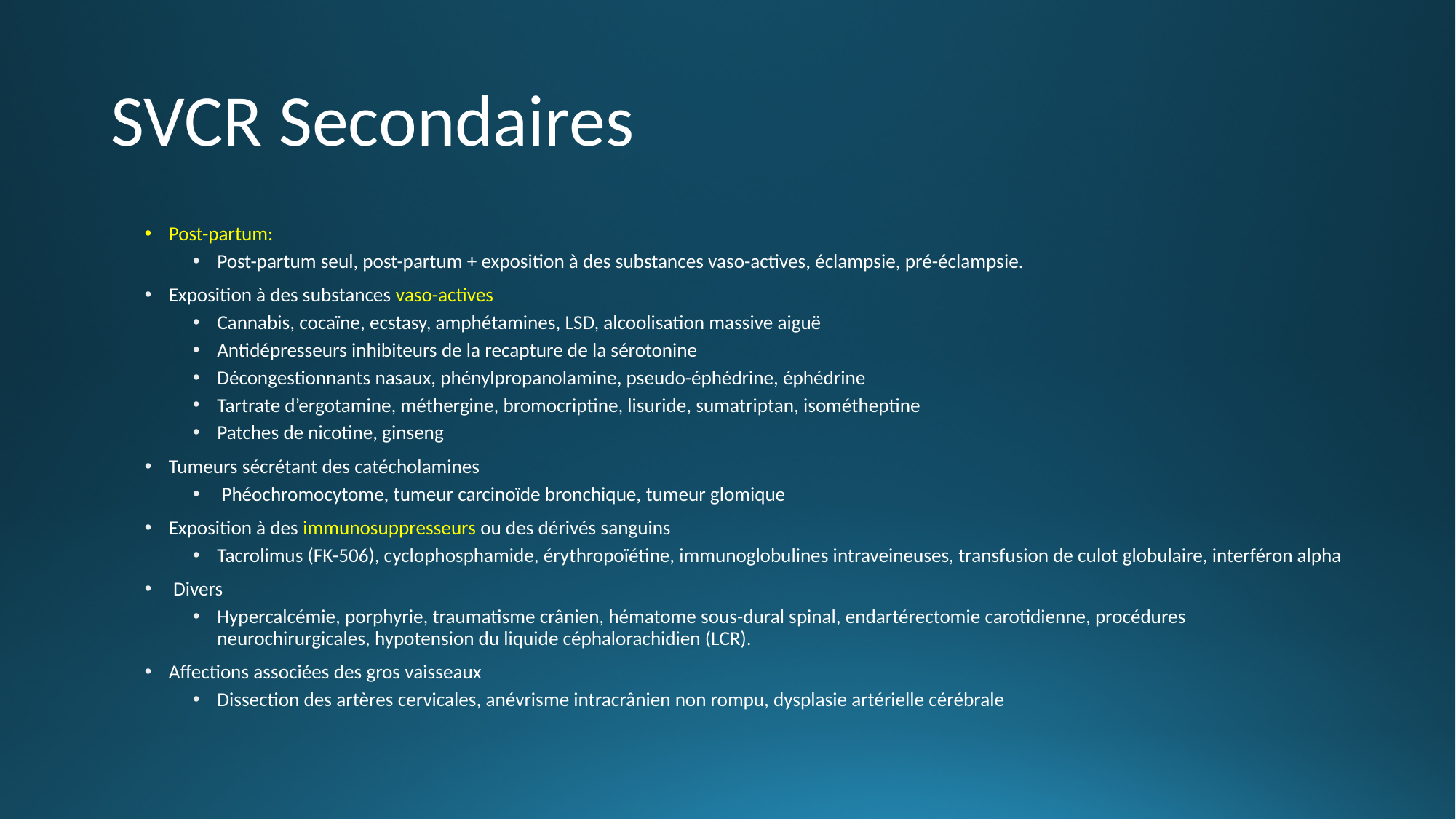

# SVCR Secondaires
Post-partum:
Post-partum seul, post-partum + exposition à des substances vaso-actives, éclampsie, pré-éclampsie.
Exposition à des substances vaso-actives
Cannabis, cocaïne, ecstasy, amphétamines, LSD, alcoolisation massive aiguë
Antidépresseurs inhibiteurs de la recapture de la sérotonine
Décongestionnants nasaux, phénylpropanolamine, pseudo-éphédrine, éphédrine
Tartrate d’ergotamine, méthergine, bromocriptine, lisuride, sumatriptan, isométheptine
Patches de nicotine, ginseng
Tumeurs sécrétant des catécholamines
 Phéochromocytome, tumeur carcinoïde bronchique, tumeur glomique
Exposition à des immunosuppresseurs ou des dérivés sanguins
Tacrolimus (FK-506), cyclophosphamide, érythropoïétine, immunoglobulines intraveineuses, transfusion de culot globulaire, interféron alpha
 Divers
Hypercalcémie, porphyrie, traumatisme crânien, hématome sous-dural spinal, endartérectomie carotidienne, procédures neurochirurgicales, hypotension du liquide céphalorachidien (LCR).
Affections associées des gros vaisseaux
Dissection des artères cervicales, anévrisme intracrânien non rompu, dysplasie artérielle cérébrale